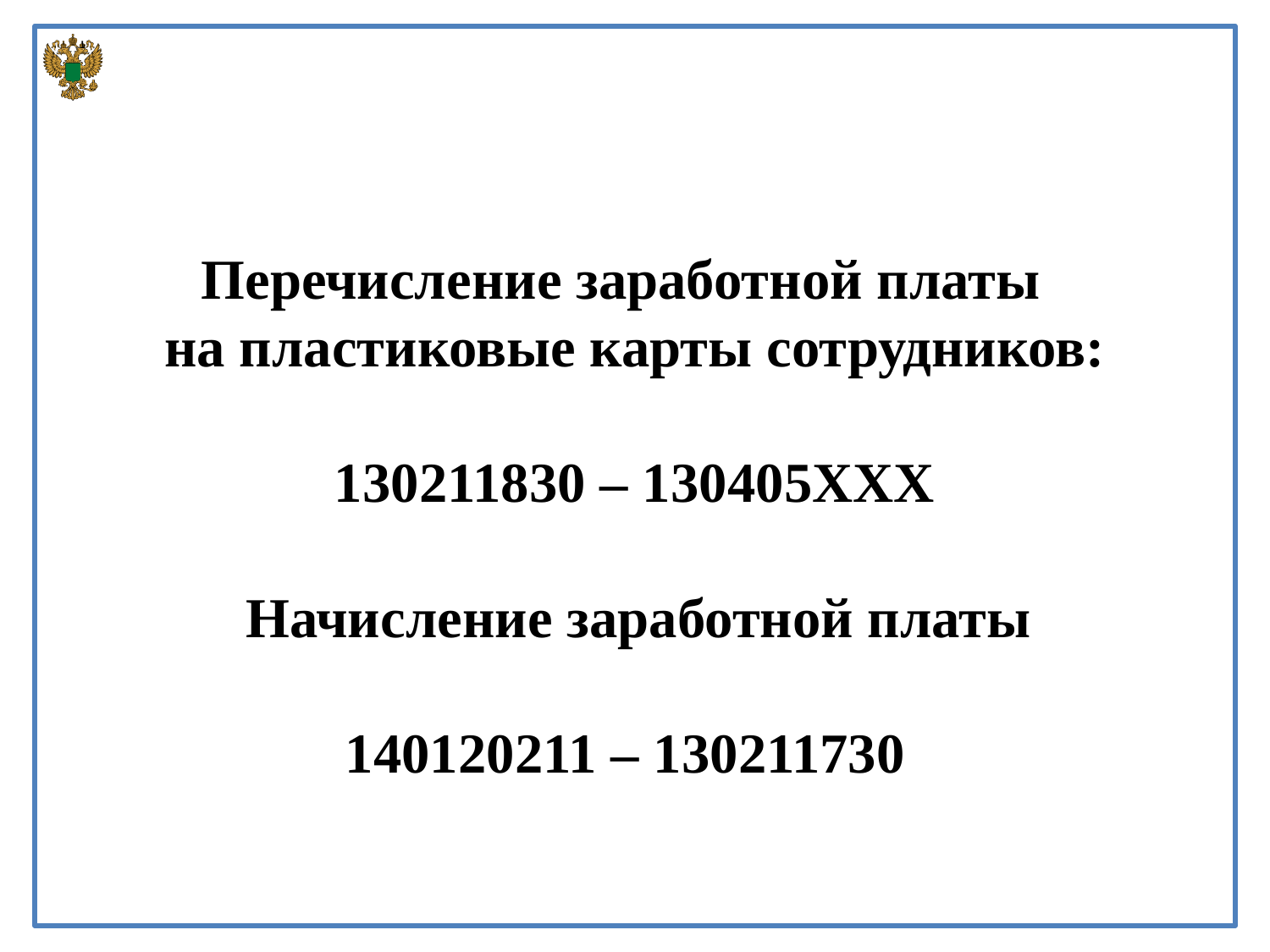

Перечисление заработной платы
на пластиковые карты сотрудников:

130211830 – 130405ХХХ

              Начисление заработной платы

                     140120211 – 130211730